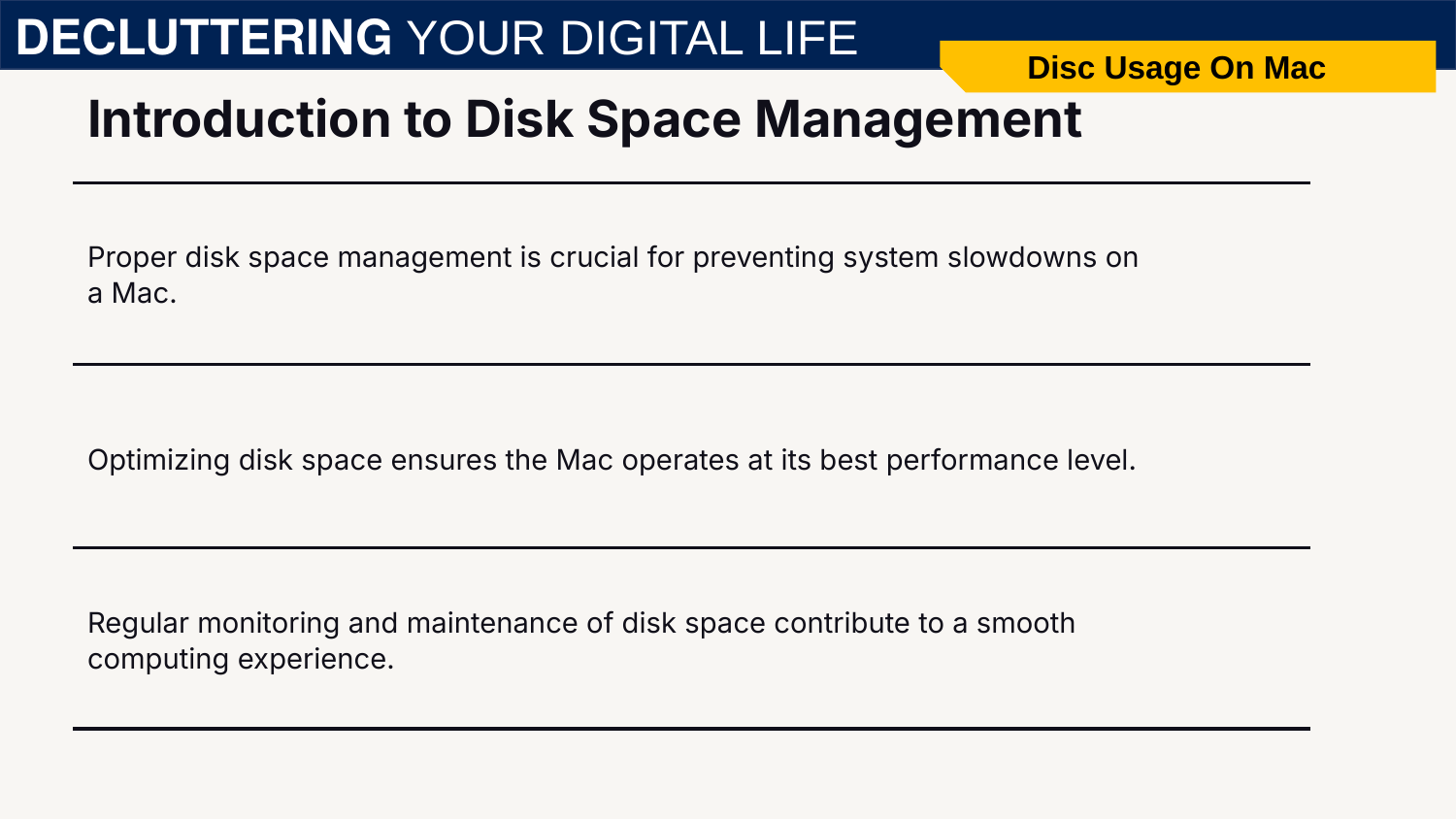

DECLUTTERING YOUR DIGITAL LIFE
Disc Usage On Mac

# Introduction to Disk Space Management
Proper disk space management is crucial for preventing system slowdowns on a Mac.
Optimizing disk space ensures the Mac operates at its best performance level.
Regular monitoring and maintenance of disk space contribute to a smooth computing experience.